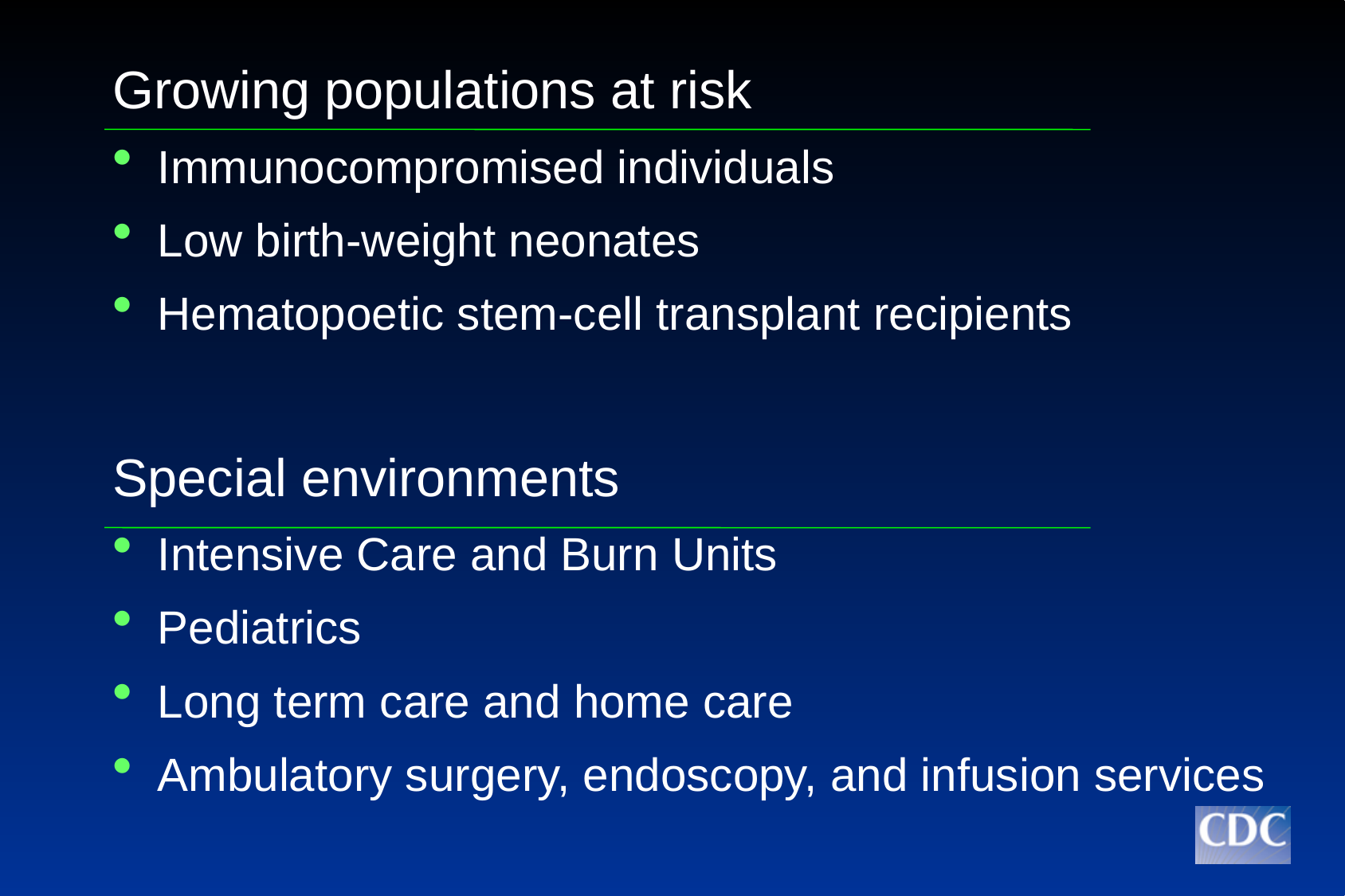

Growing populations at risk
Immunocompromised individuals
Low birth-weight neonates
Hematopoetic stem-cell transplant recipients

Special environments
Intensive Care and Burn Units
Pediatrics
Long term care and home care
Ambulatory surgery, endoscopy, and infusion services